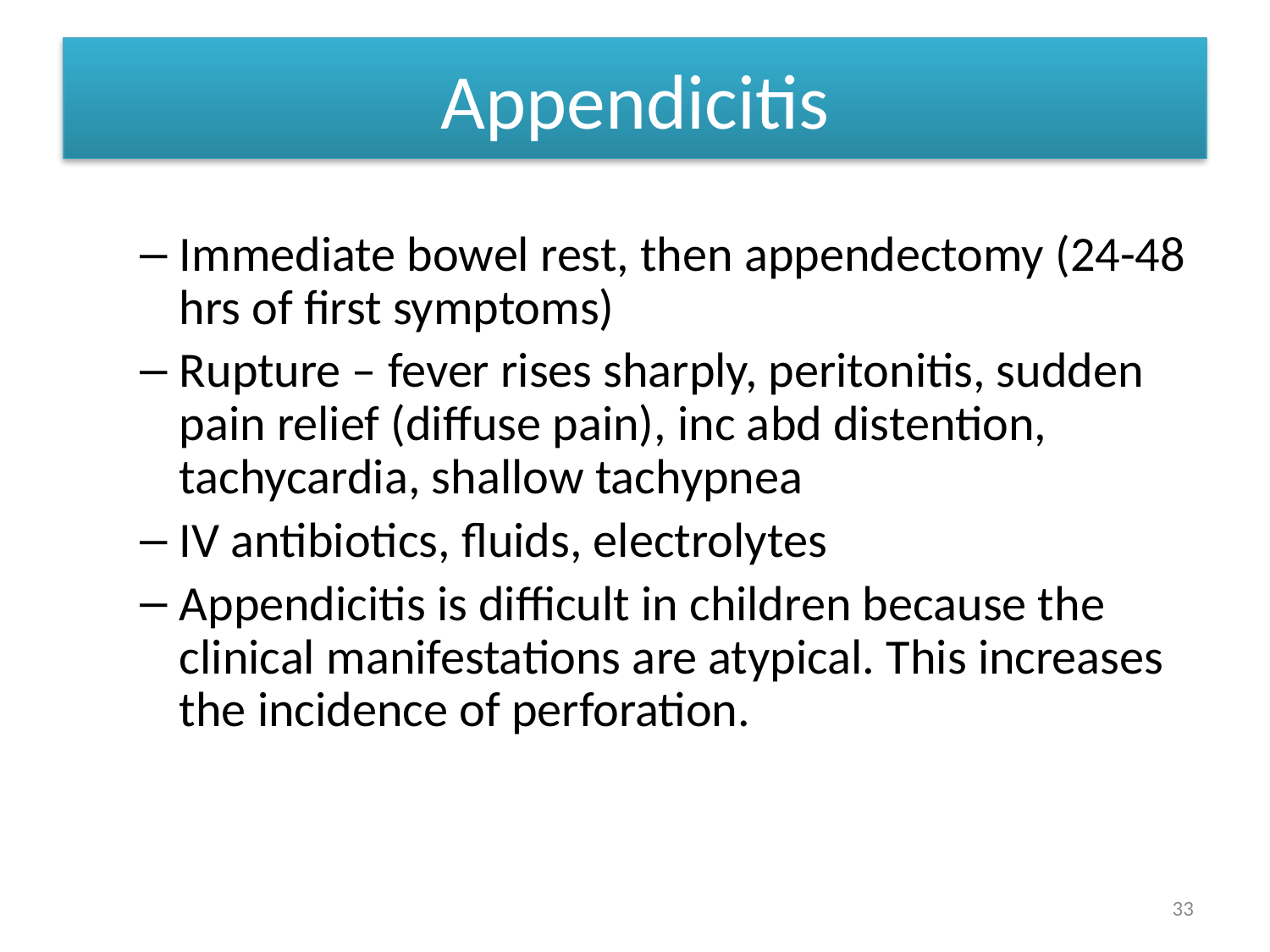

# Appendicitis
Immediate bowel rest, then appendectomy (24-48 hrs of first symptoms)
Rupture – fever rises sharply, peritonitis, sudden pain relief (diffuse pain), inc abd distention, tachycardia, shallow tachypnea
IV antibiotics, fluids, electrolytes
Appendicitis is difficult in children because the clinical manifestations are atypical. This increases the incidence of perforation.

33